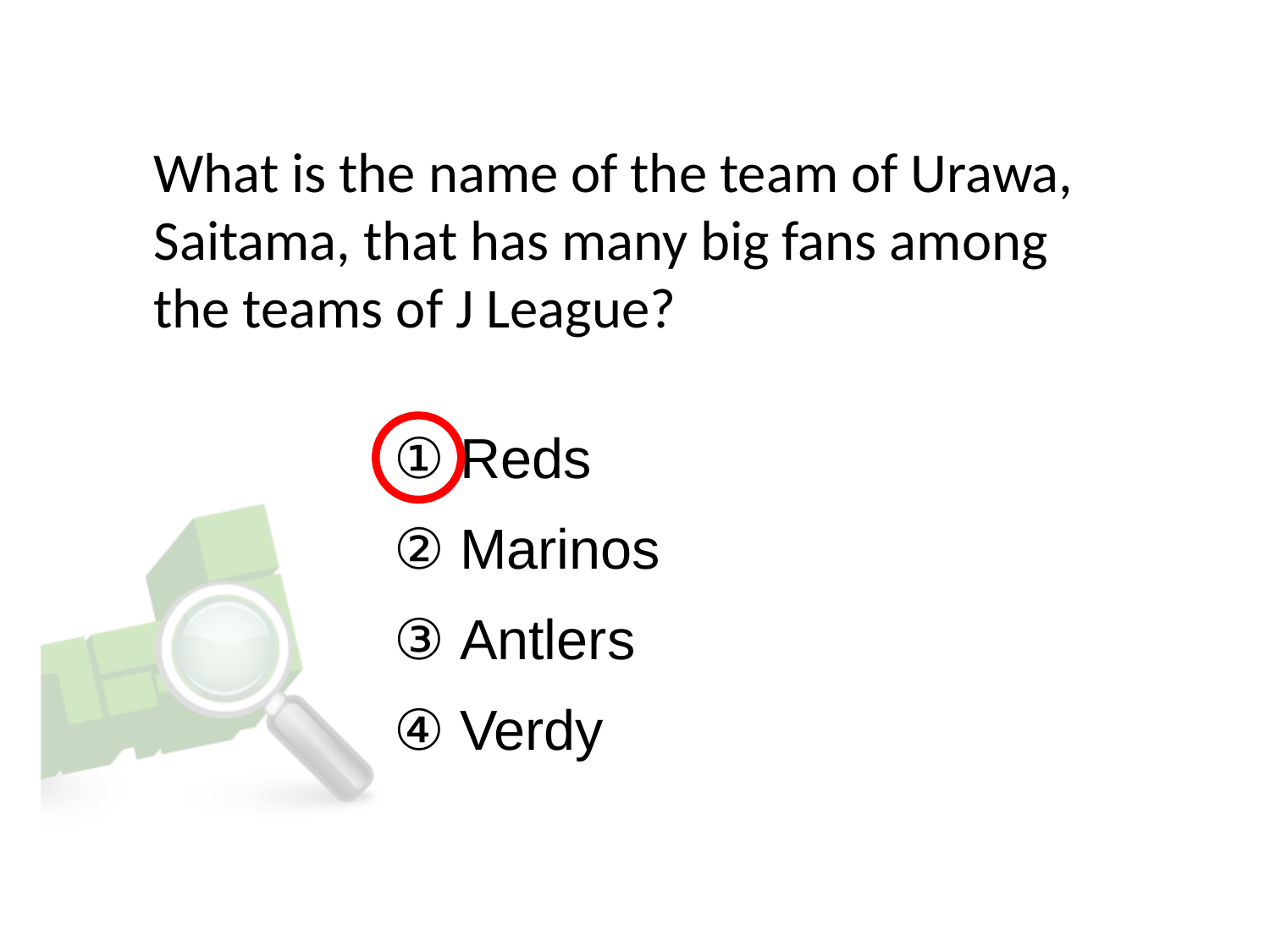

# What is the name of the team of Urawa, Saitama, that has many big fans among the teams of J League?

① Reds
② Marinos
③ Antlers
④ Verdy